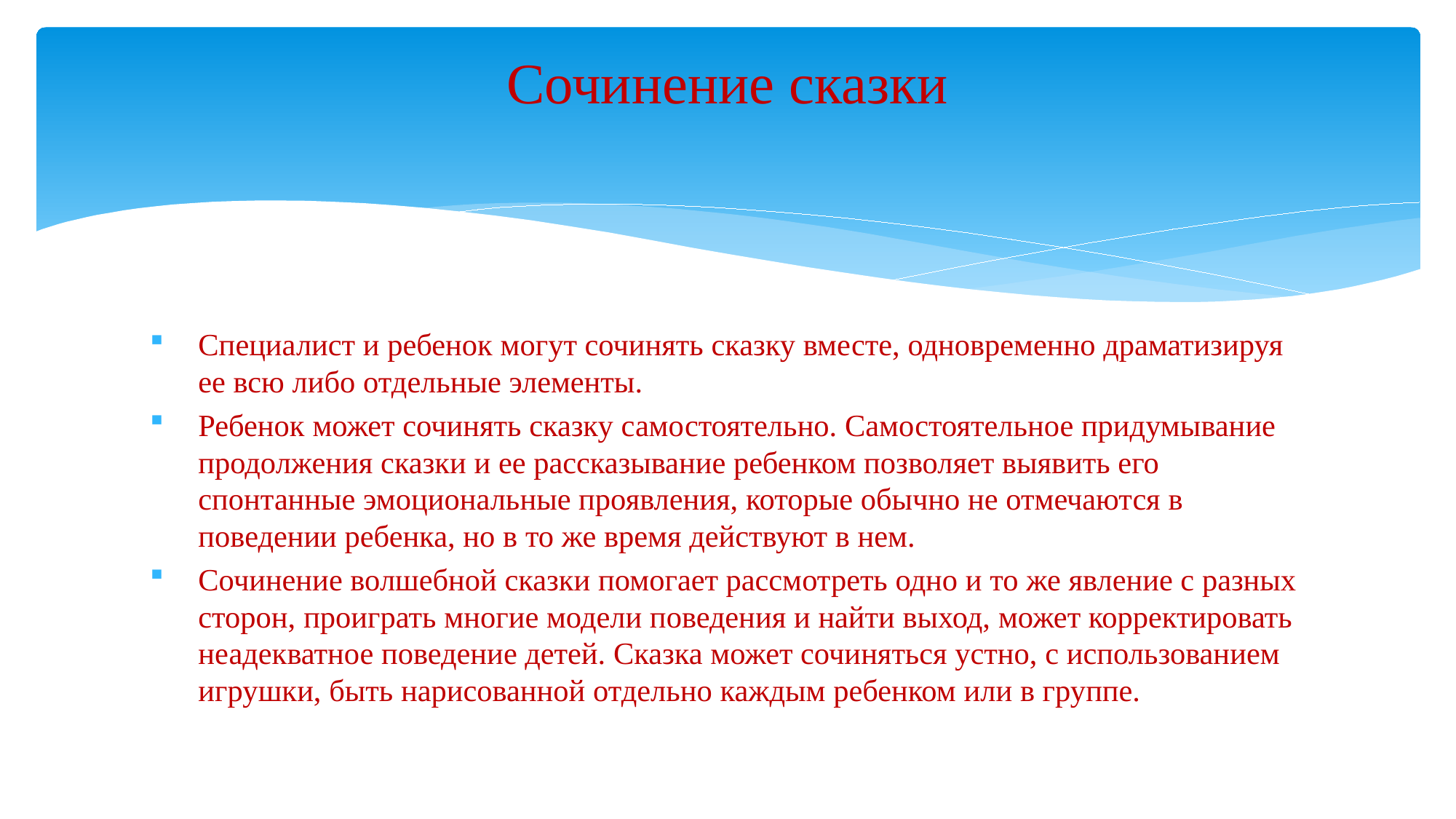

# Сочинение сказки
Специалист и ребенок могут сочинять сказку вместе, одновременно драматизируя ее всю либо отдельные элементы.
Ребенок может сочинять сказку самостоятельно. Самостоятельное придумывание продолжения сказки и ее рассказывание ребенком позволяет выявить его спонтанные эмоциональные проявления, которые обычно не отмечаются в поведении ребенка, но в то же время действуют в нем.
Сочинение волшебной сказки помогает рассмотреть одно и то же явление с разных сторон, проиграть многие модели поведения и найти выход, может корректировать неадекватное поведение детей. Сказка может сочиняться устно, с использованием игрушки, быть нарисованной отдельно каждым ребенком или в группе.